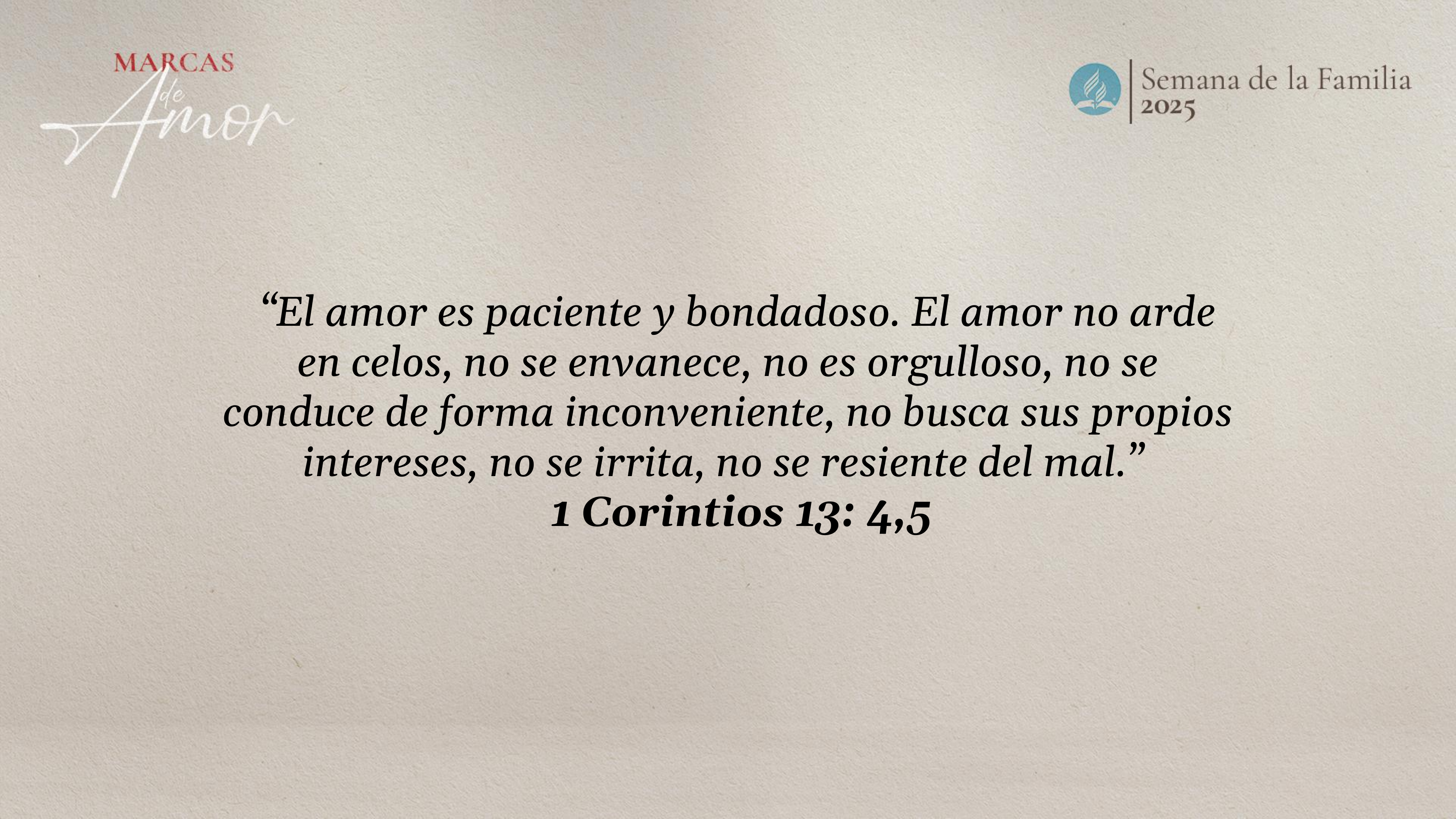

“El amor es paciente y bondadoso. El amor no arde en celos, no se envanece, no es orgulloso, no se conduce de forma inconveniente, no busca sus propios intereses, no se irrita, no se resiente del mal.”
1 Corintios 13: 4,5